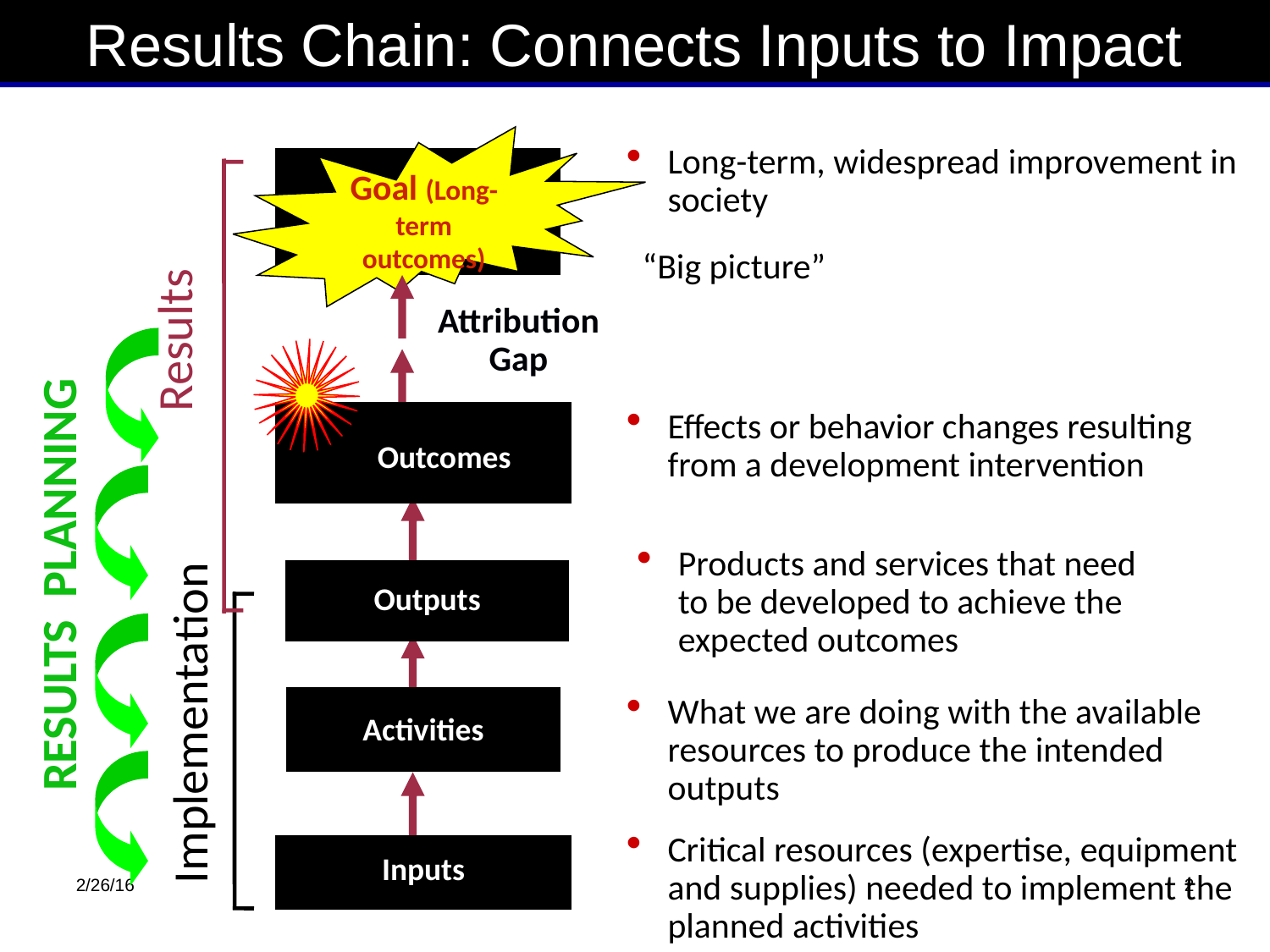

Results Chain: Connects Inputs to Impact

Goal (Long-term outcomes)

Outcomes

Outputs

Activities

Inputs

Long-term, widespread improvement in society
  “Big picture”

Results
Attribution Gap

RESULTS  PLANNING

Effects or behavior changes resulting from a development intervention
Products and services that need to be developed to achieve the expected outcomes

Implementation
What we are doing with the available resources to produce the intended outputs
Critical resources (expertise, equipment and supplies) needed to implement the planned activities
2/26/16
2